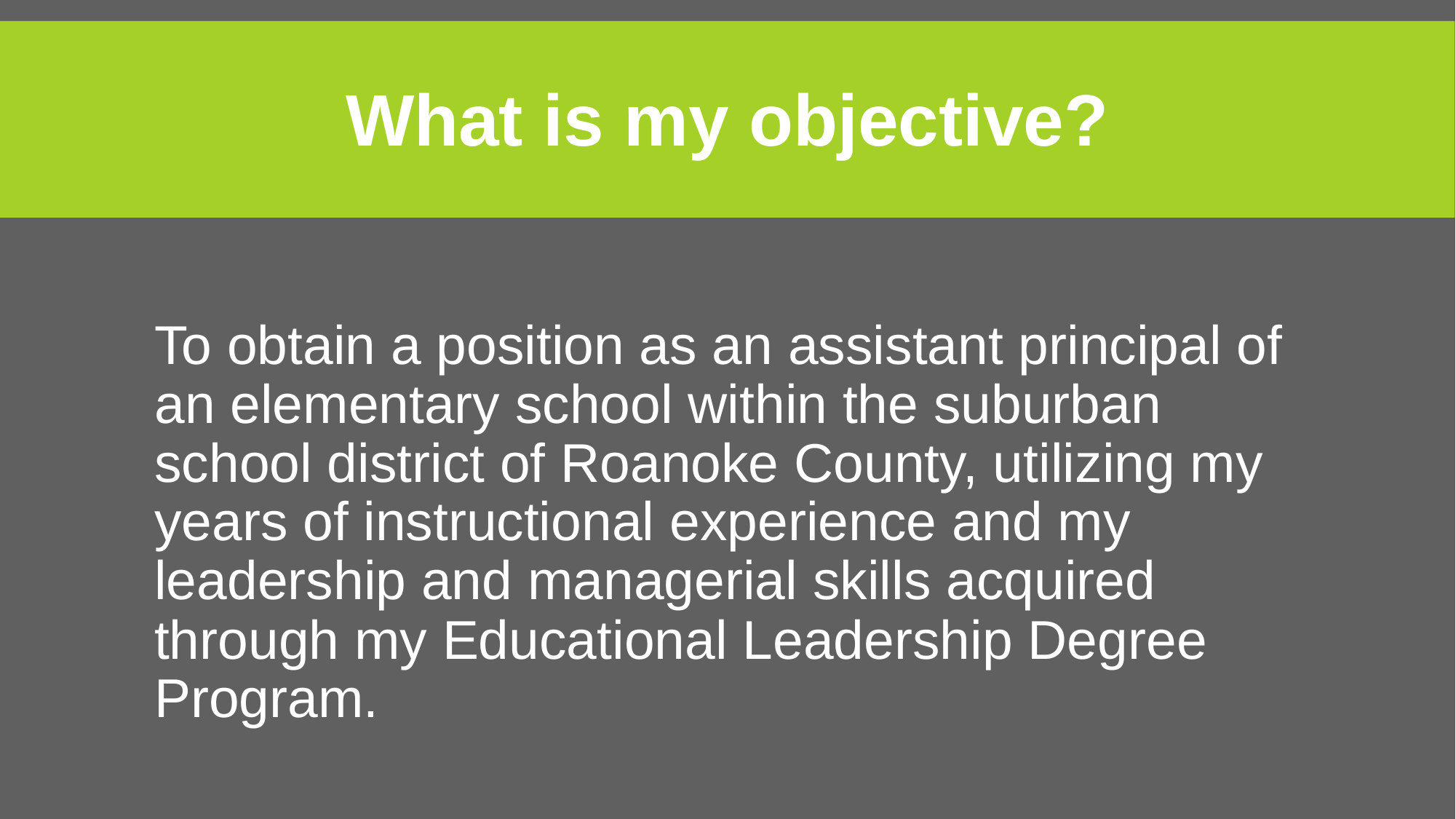

# What is my objective?

To obtain a position as an assistant principal of an elementary school within the suburban school district of Roanoke County, utilizing my years of instructional experience and my leadership and managerial skills acquired through my Educational Leadership Degree Program.